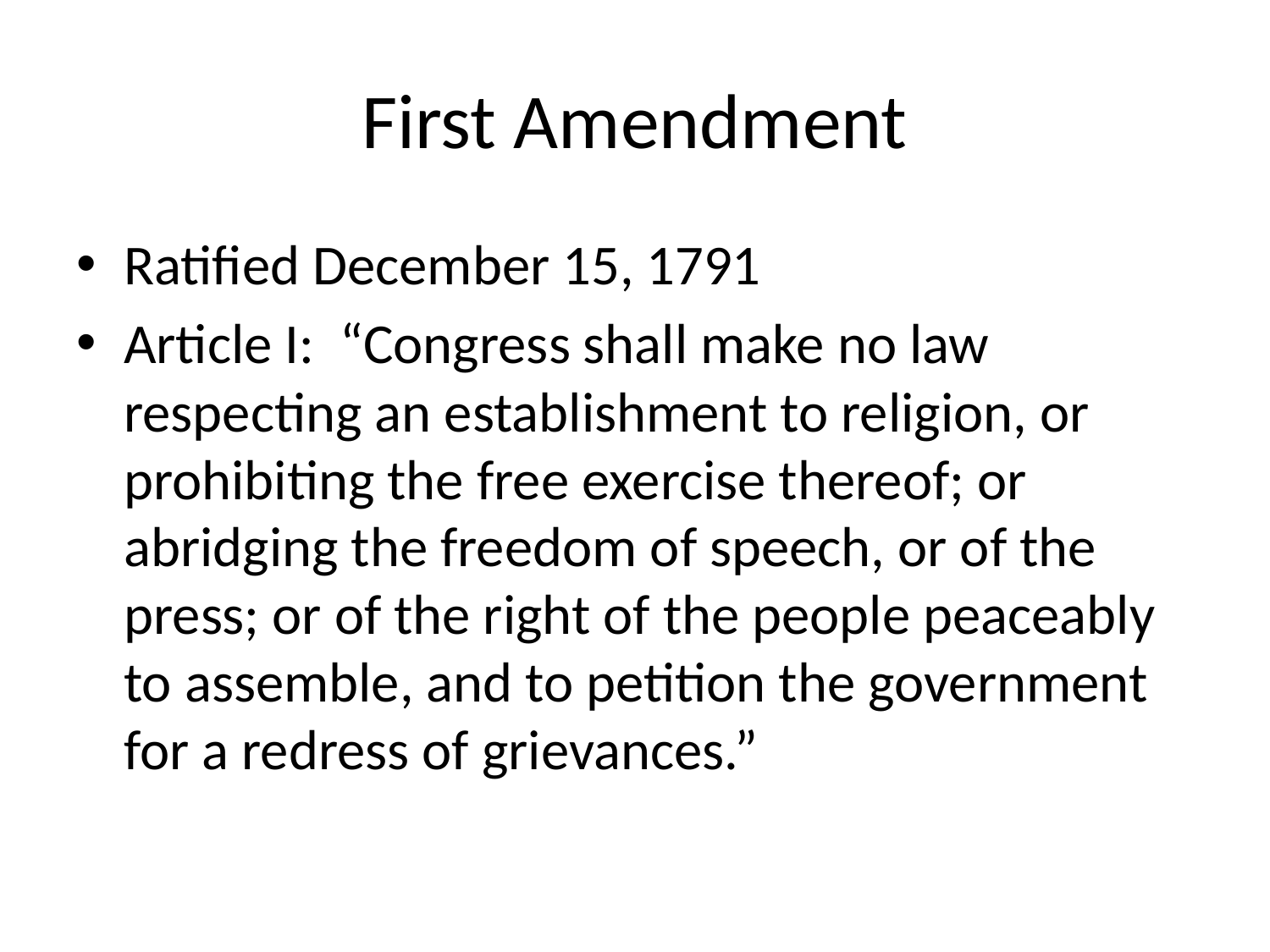

# First Amendment
Ratified December 15, 1791
Article I:  “Congress shall make no law respecting an establishment to religion, or prohibiting the free exercise thereof; or abridging the freedom of speech, or of the press; or of the right of the people peaceably to assemble, and to petition the government for a redress of grievances.”